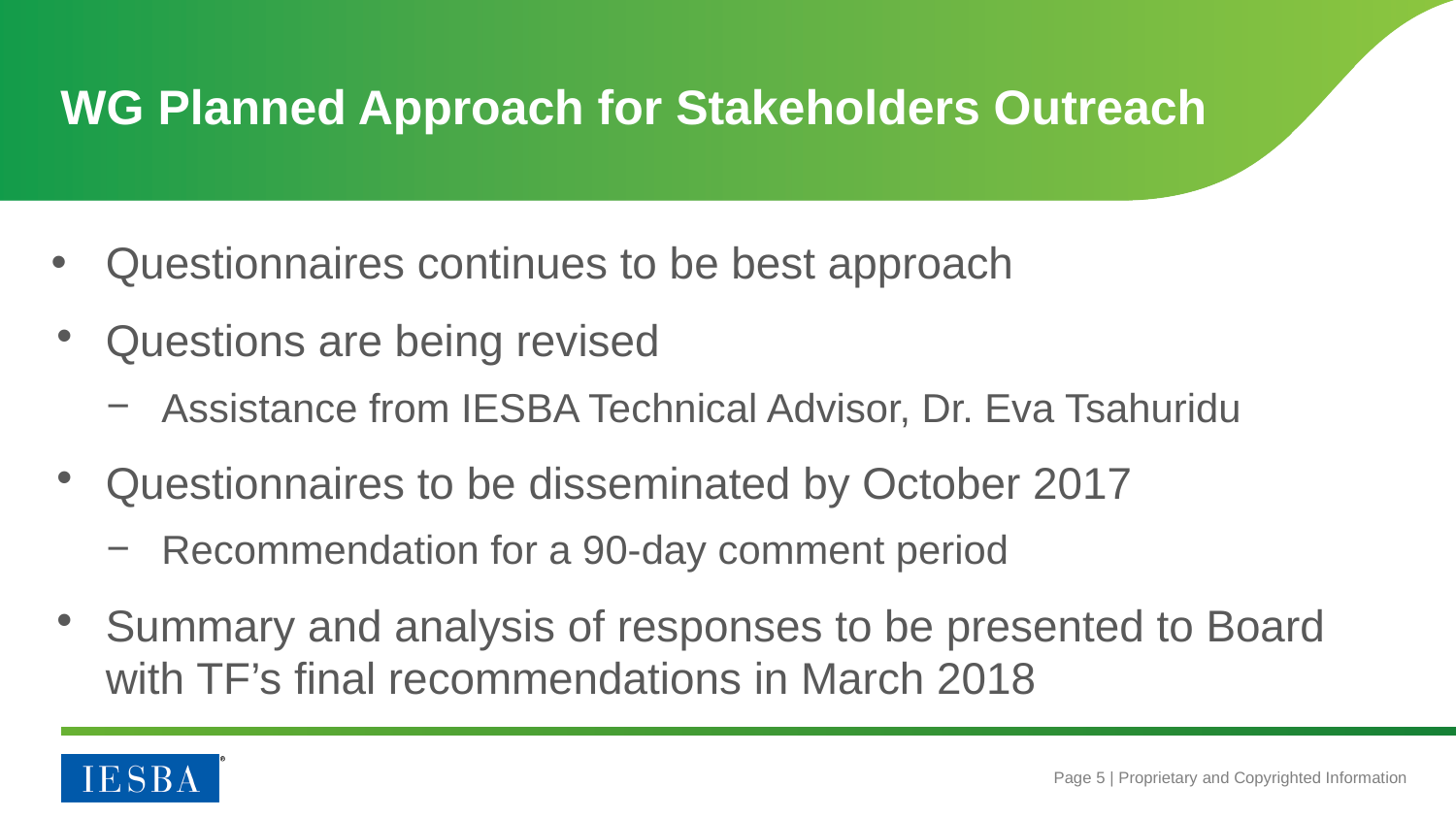

# WG Planned Approach for Stakeholders Outreach
Questionnaires continues to be best approach
Questions are being revised
Assistance from IESBA Technical Advisor, Dr. Eva Tsahuridu
Questionnaires to be disseminated by October 2017
Recommendation for a 90-day comment period
Summary and analysis of responses to be presented to Board with TF’s final recommendations in March 2018